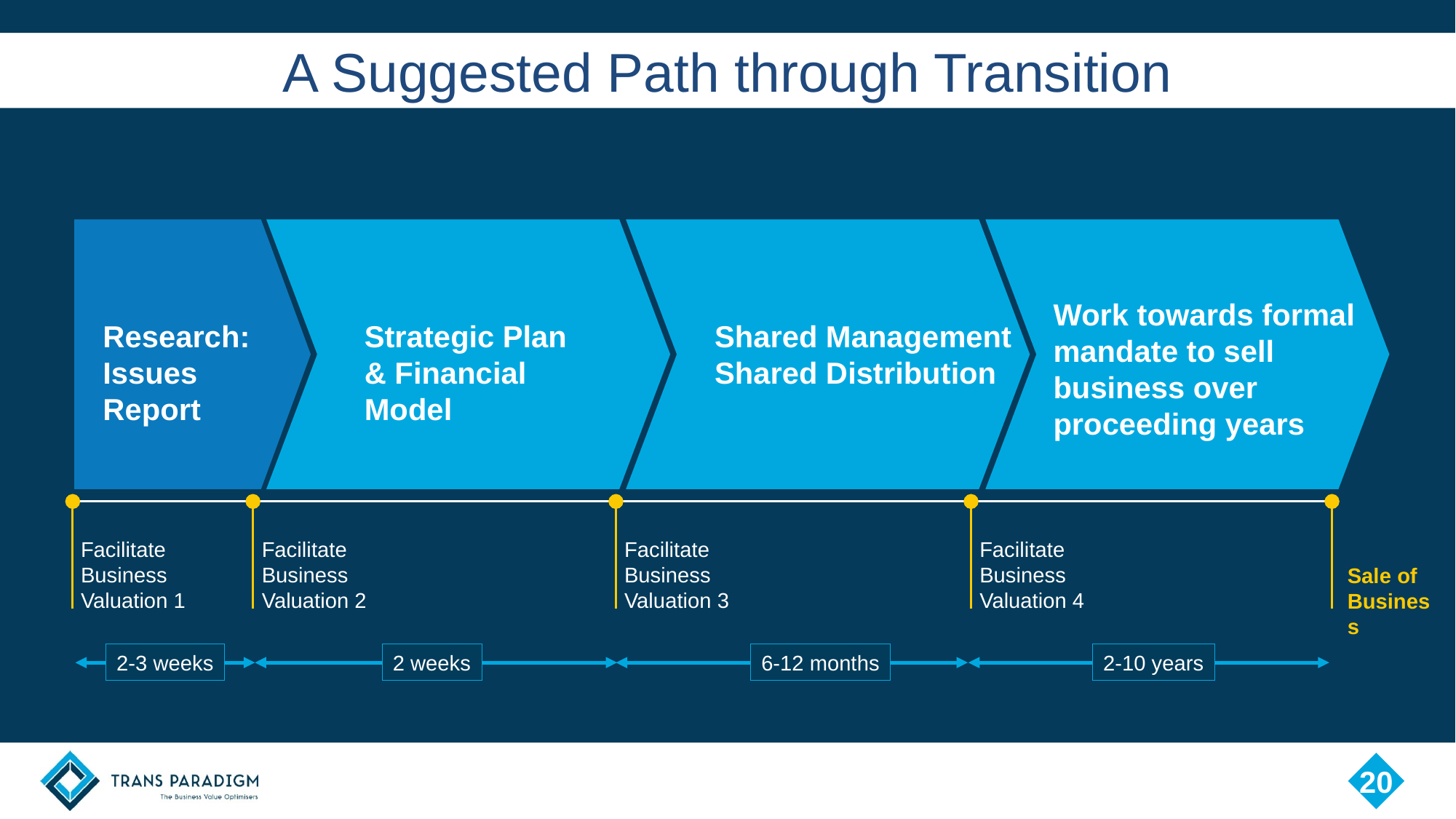

# A Suggested Path through Transition

Work towards formal mandate to sell business over proceeding years
Research: Issues Report
Strategic Plan & Financial Model
Shared Management
Shared Distribution
Facilitate
Business
Valuation 1
Facilitate
Business
Valuation 2
Facilitate
Business
Valuation 3
Facilitate
Business
Valuation 4
Sale of
Business
2-3 weeks
2 weeks
6-12 months
2-10 years